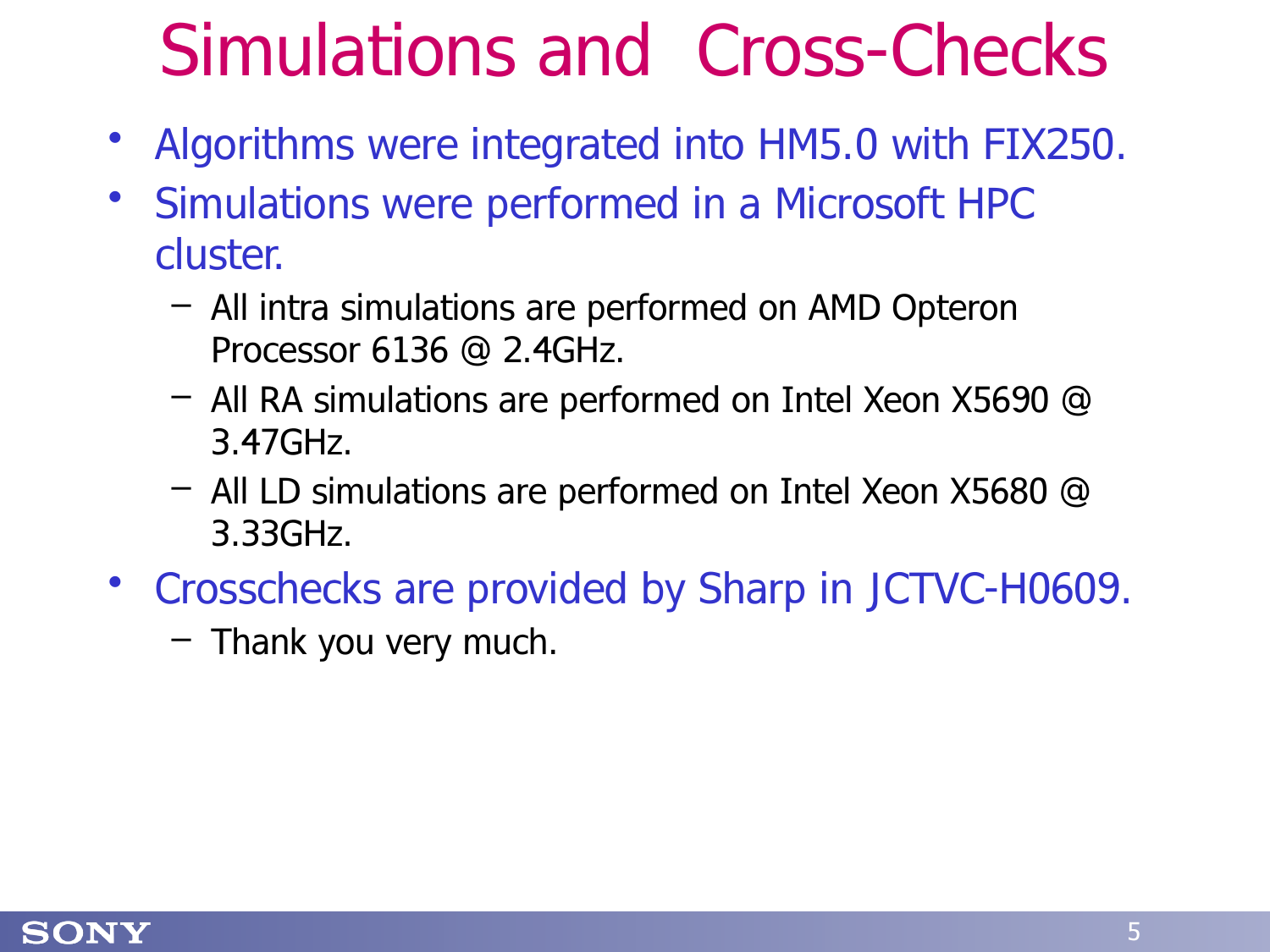

# Simulations and  Cross-Checks
Algorithms were integrated into HM5.0 with FIX250.
Simulations were performed in a Microsoft HPC cluster.
All intra simulations are performed on AMD Opteron Processor 6136 @ 2.4GHz.
All RA simulations are performed on Intel Xeon X5690 @ 3.47GHz.
All LD simulations are performed on Intel Xeon X5680 @ 3.33GHz.
Crosschecks are provided by Sharp in JCTVC-H0609.
Thank you very much.

5